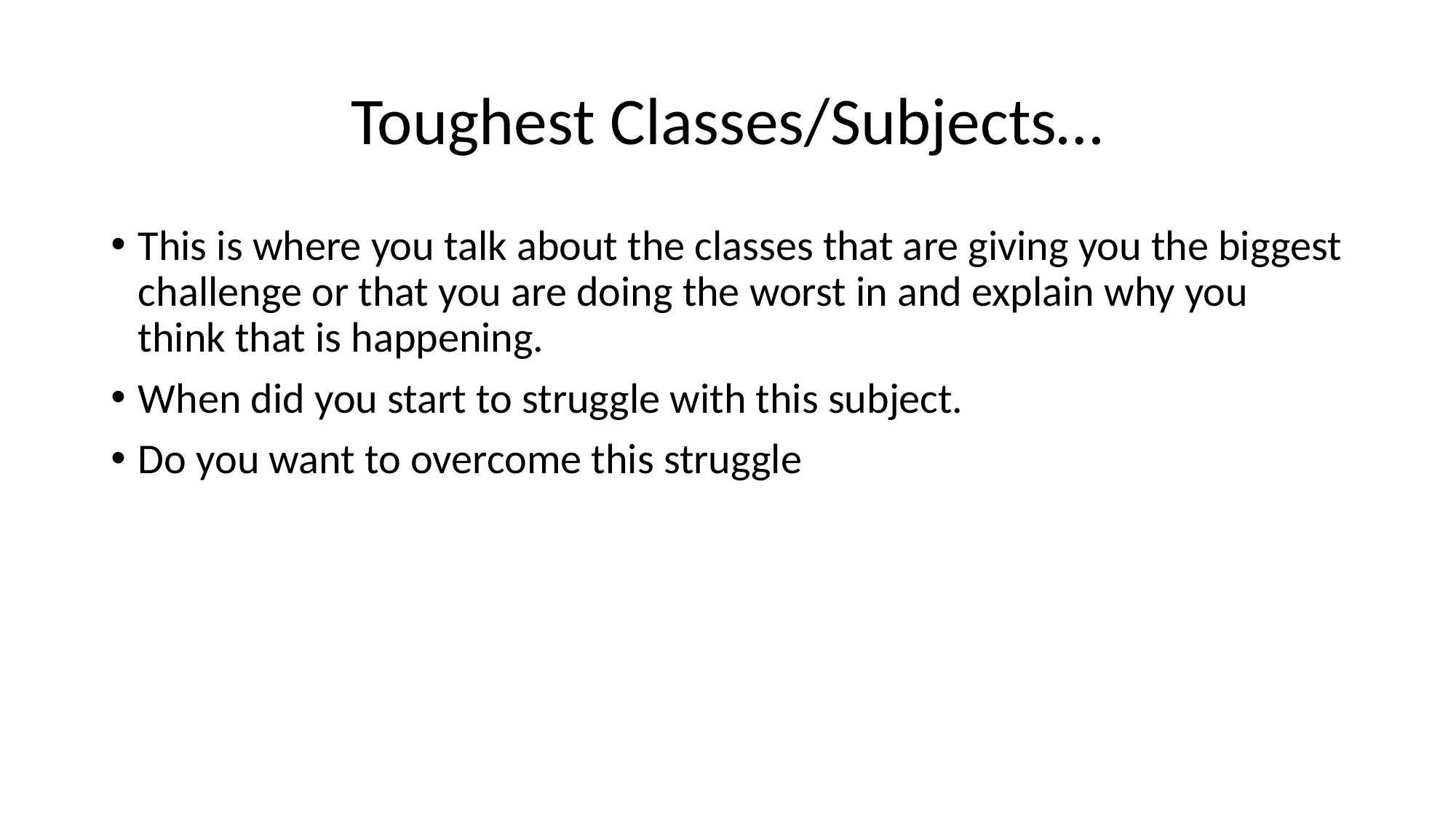

# Toughest Classes/Subjects…
This is where you talk about the classes that are giving you the biggest challenge or that you are doing the worst in and explain why you think that is happening.
When did you start to struggle with this subject.
Do you want to overcome this struggle